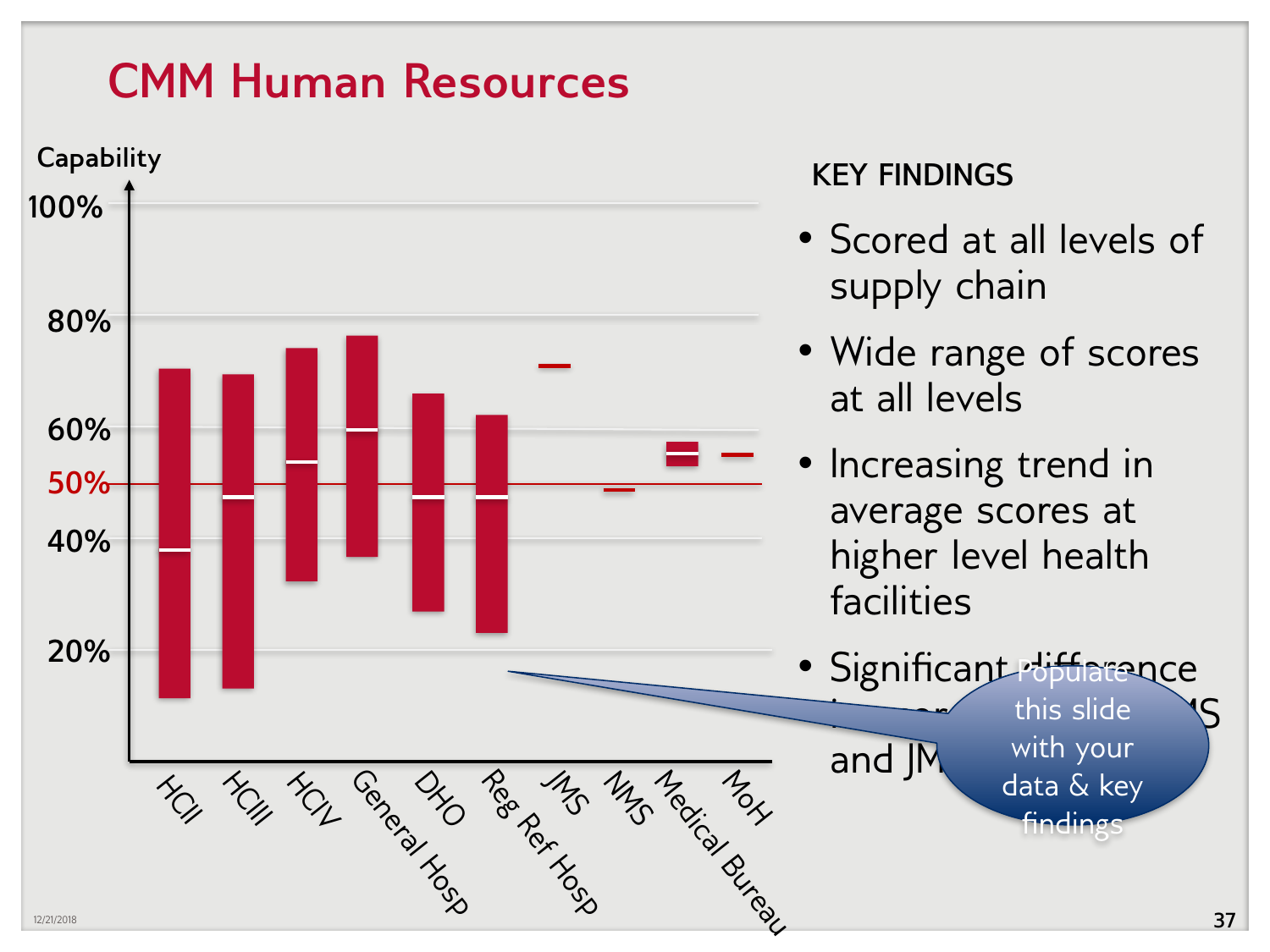

# CMM Human Resources
Capability
KEY FINDINGS
100%
Scored at all levels of supply chain
Wide range of scores at all levels
Increasing trend in  average scores at higher level health facilities
Significant difference in score between NMS and JMS
80%

60%

50%
40%
20%
Populate this slide with your data & key findings
HCIV
HCII
HCIII
DHO
JMS
NMS
MoH
Reg Ref Hosp
General Hosp
Medical Bureau
12/21/2018
37